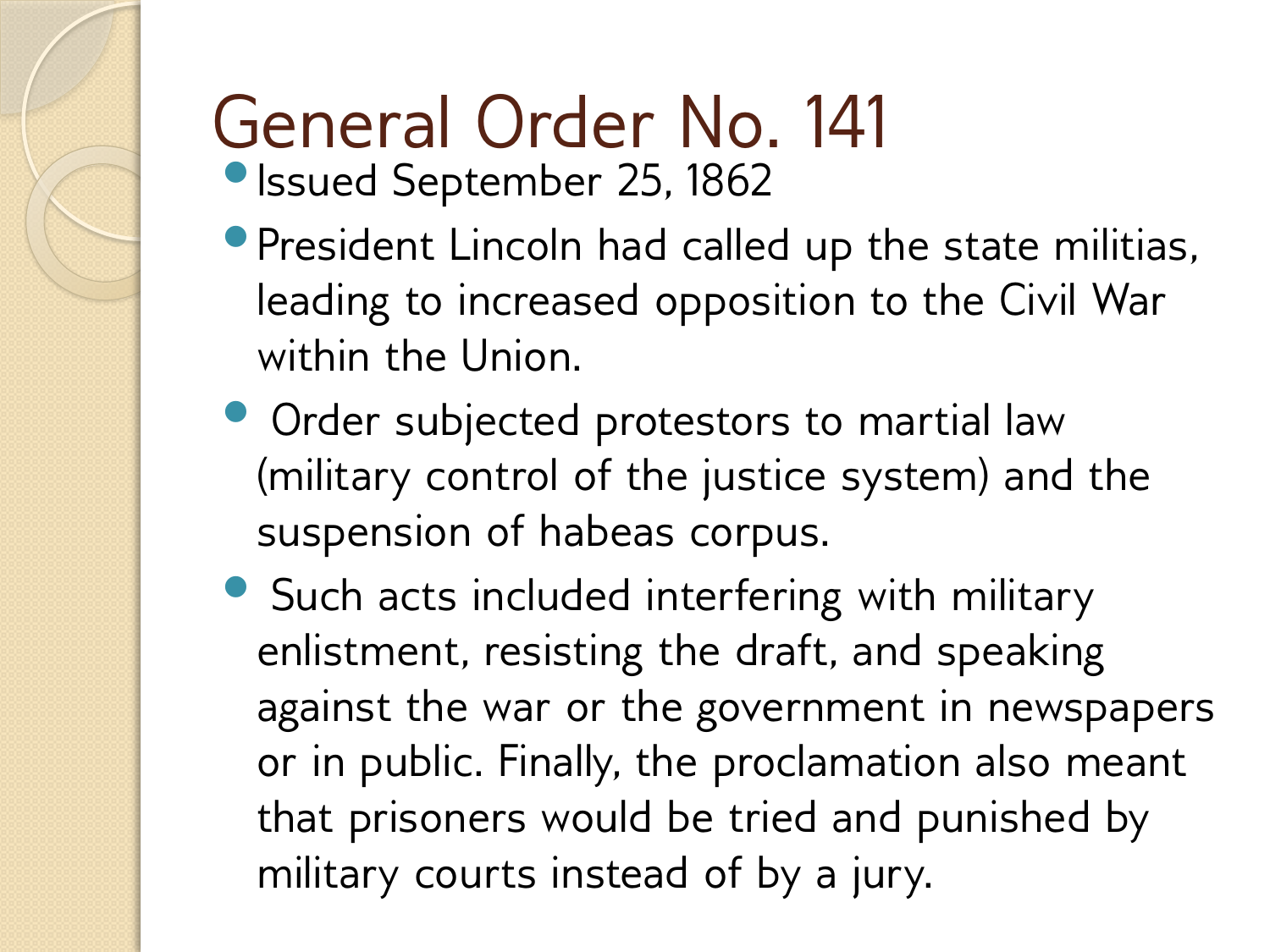

# General Order No. 141
Issued September 25, 1862
President Lincoln had called up the state militias, leading to increased opposition to the Civil War within the Union.
 Order subjected protestors to martial law (military control of the justice system) and the suspension of habeas corpus.
 Such acts included interfering with military enlistment, resisting the draft, and speaking against the war or the government in newspapers or in public. Finally, the proclamation also meant that prisoners would be tried and punished by military courts instead of by a jury.